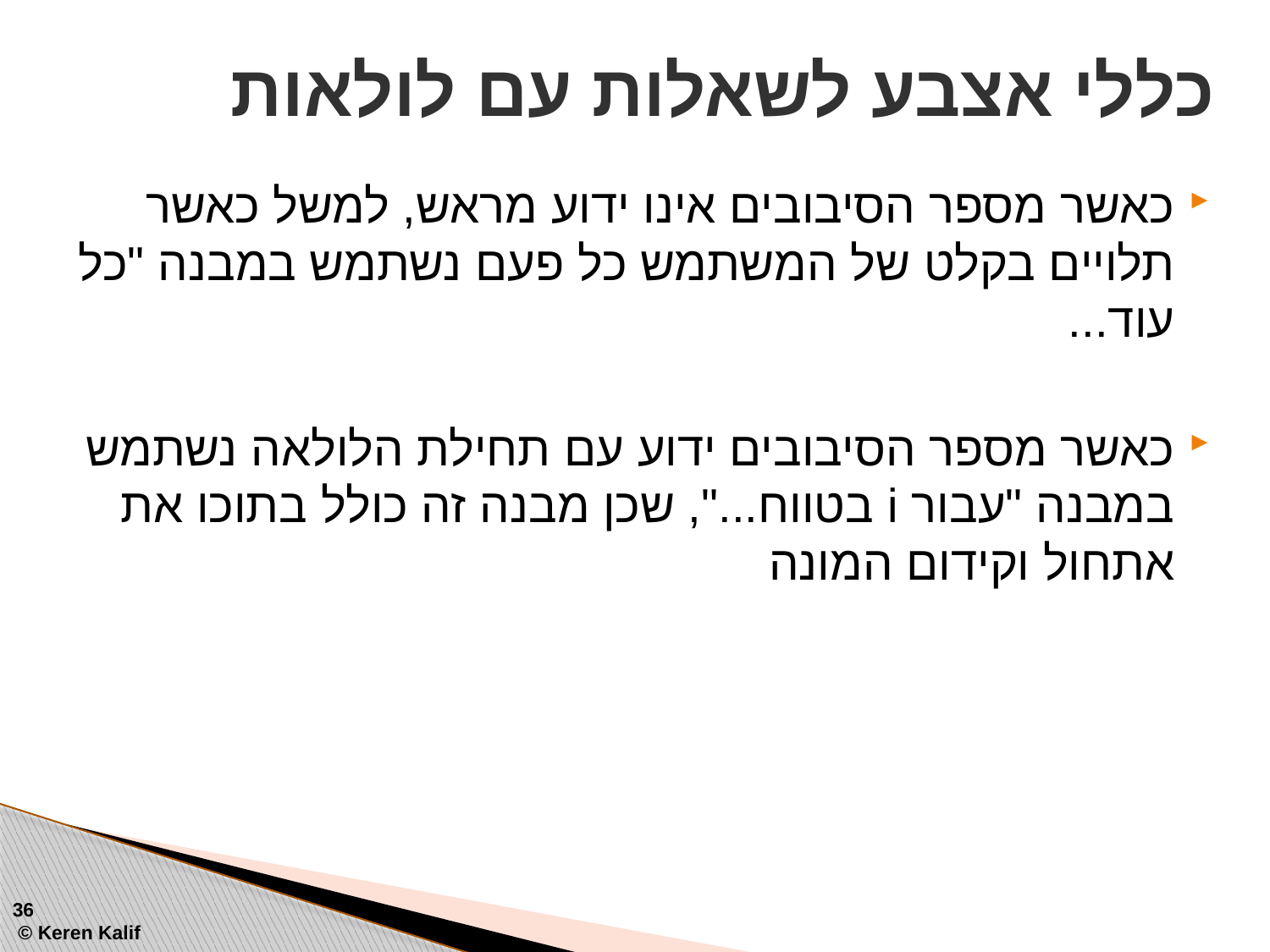

# כללי אצבע לשאלות עם לולאות
כאשר מספר הסיבובים אינו ידוע מראש, למשל כאשר תלויים בקלט של המשתמש כל פעם נשתמש במבנה "כל עוד...

כאשר מספר הסיבובים ידוע עם תחילת הלולאה נשתמש במבנה "עבור i בטווח...", שכן מבנה זה כולל בתוכו את אתחול וקידום המונה
36
 © Keren Kalif